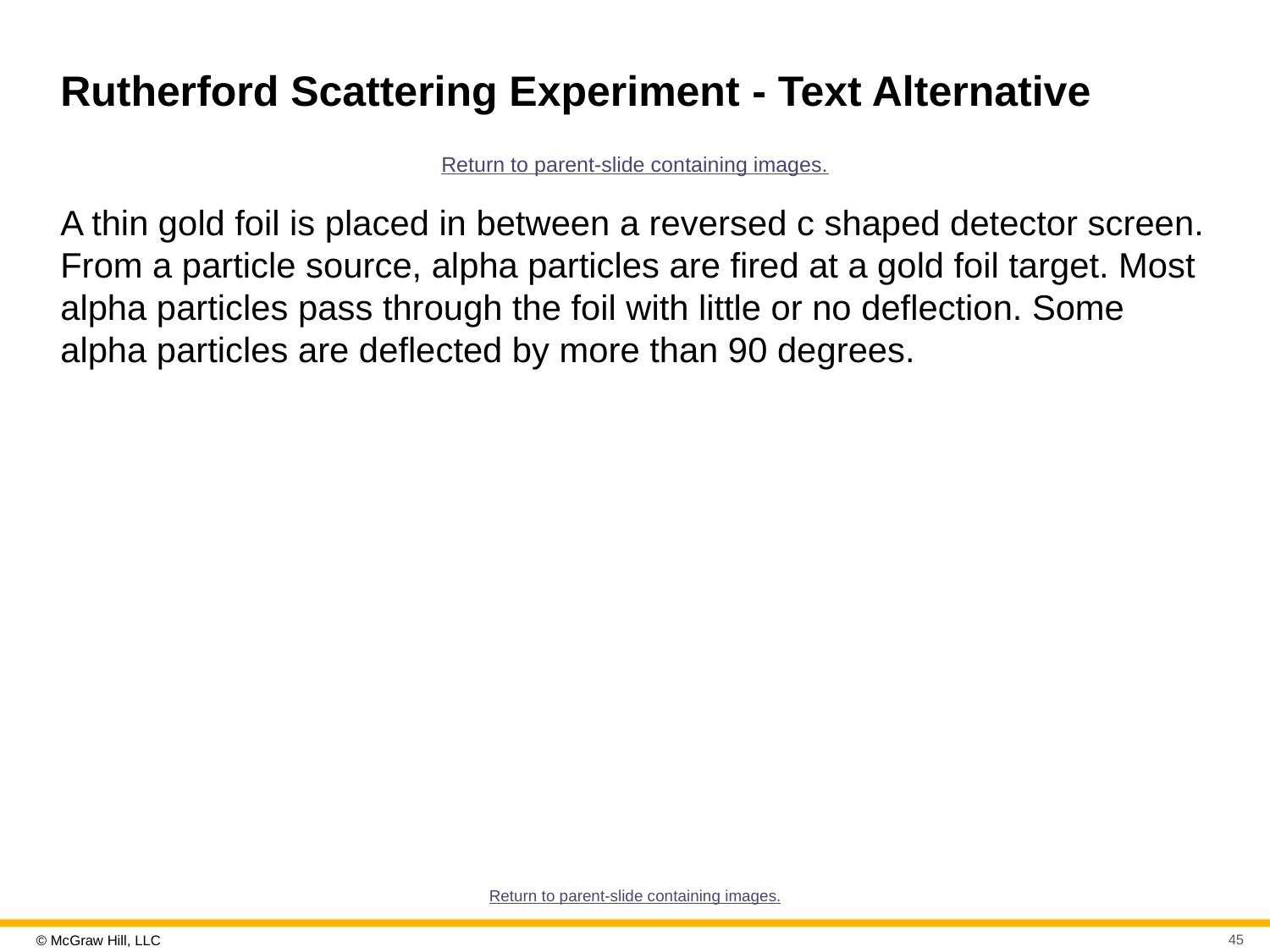

# Rutherford Scattering Experiment - Text Alternative
Return to parent-slide containing images.
A thin gold foil is placed in between a reversed c shaped detector screen. From a particle source, alpha particles are fired at a gold foil target. Most alpha particles pass through the foil with little or no deflection. Some alpha particles are deflected by more than 90 degrees.
Return to parent-slide containing images.
45